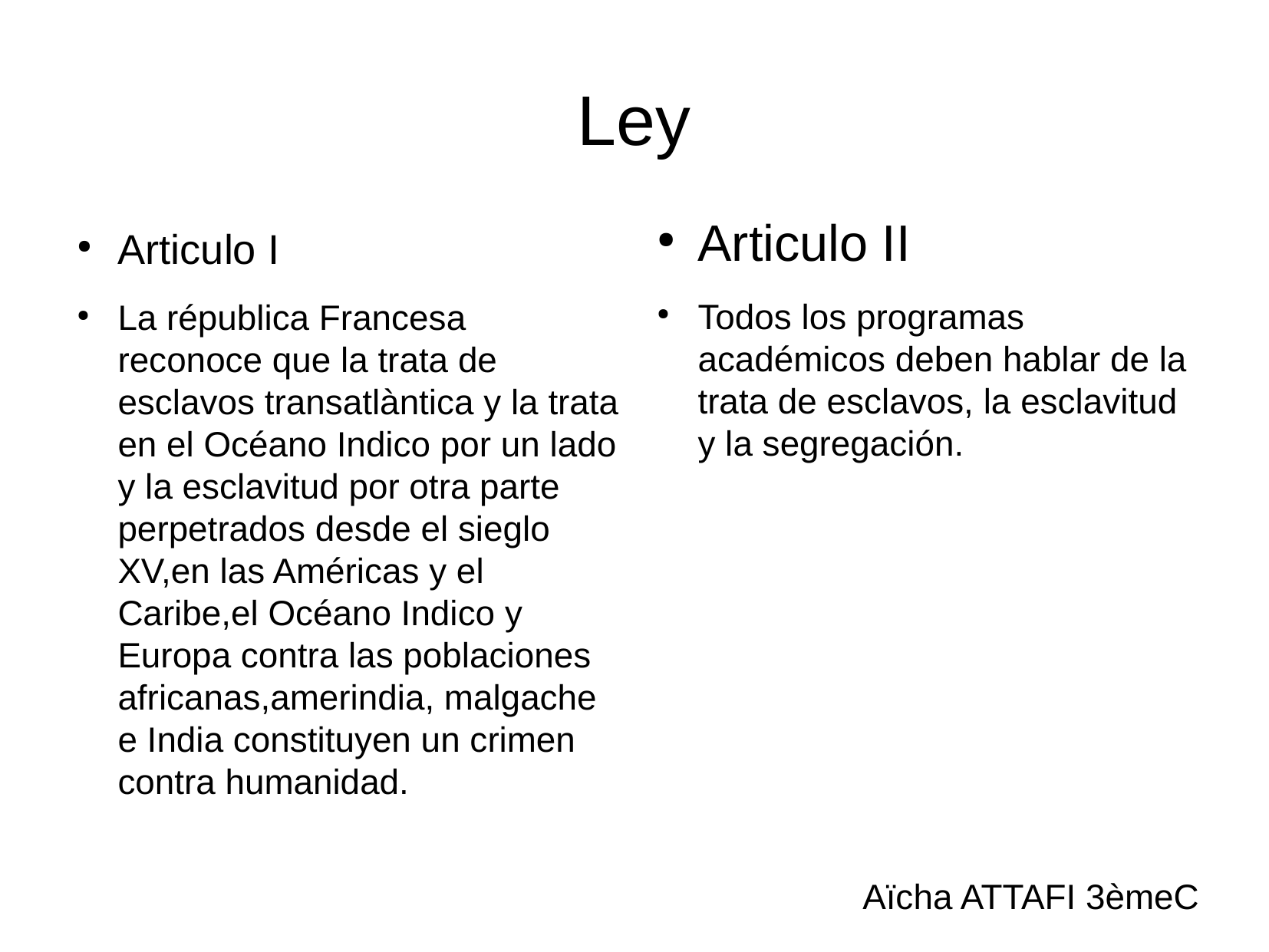

Ley
Articulo II
Todos los programas académicos deben hablar de la trata de esclavos, la esclavitud y la segregación.

                     Aïcha ATTAFI 3èmeC
Articulo I
La républica Francesa reconoce que la trata de esclavos transatlàntica y la trata en el Océano Indico por un lado y la esclavitud por otra parte perpetrados desde el sieglo XV,en las Américas y el Caribe,el Océano Indico y Europa contra las poblaciones africanas,amerindia, malgache e India constituyen un crimen contra humanidad.